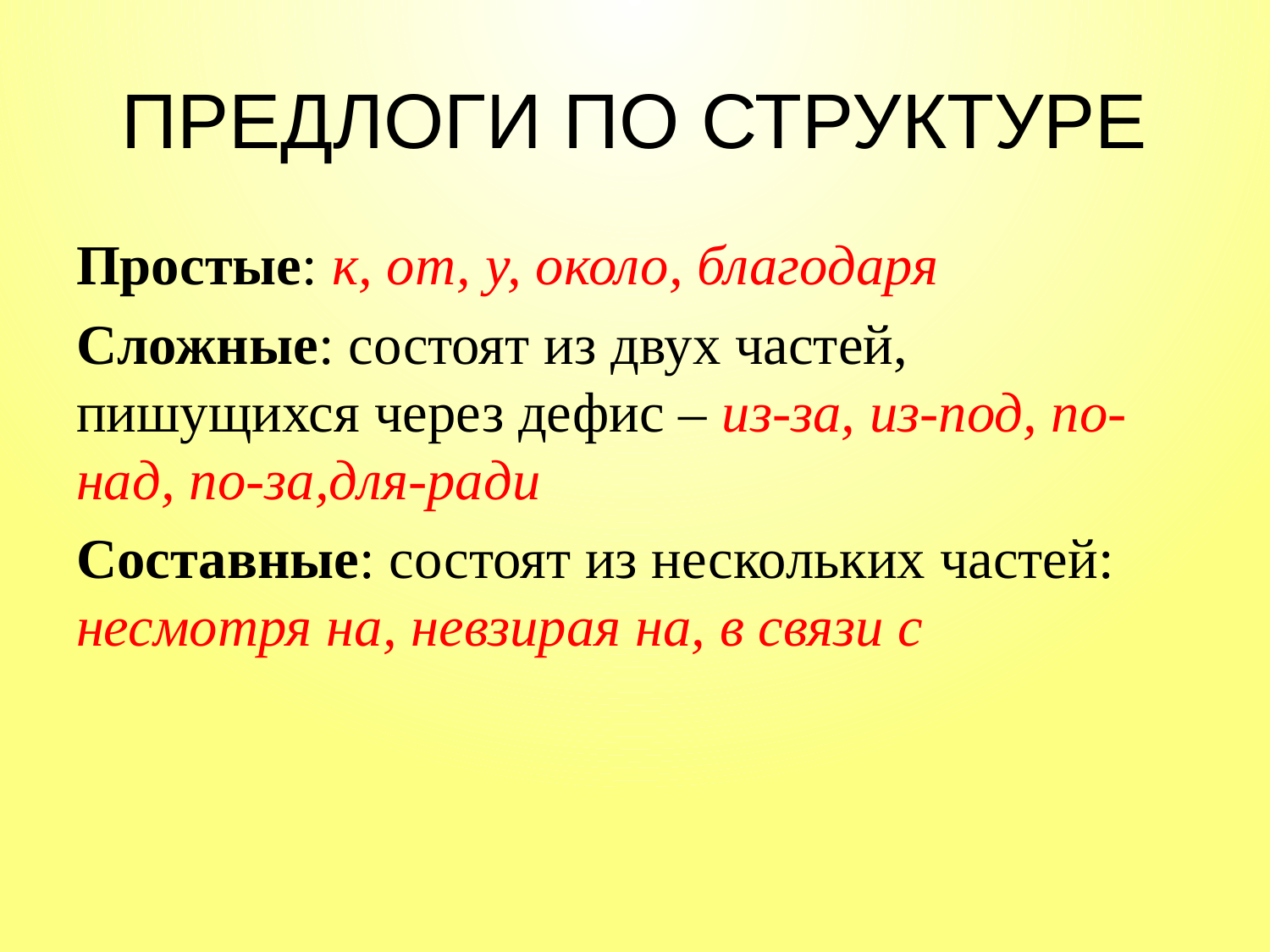

# ПРЕДЛОГИ ПО СТРУКТУРЕ
Простые: к, от, у, около, благодаря
Сложные: состоят из двух частей, пишущихся через дефис – из-за, из-под, по-над, по-за,для-ради
Составные: состоят из нескольких частей: несмотря на, невзирая на, в связи с